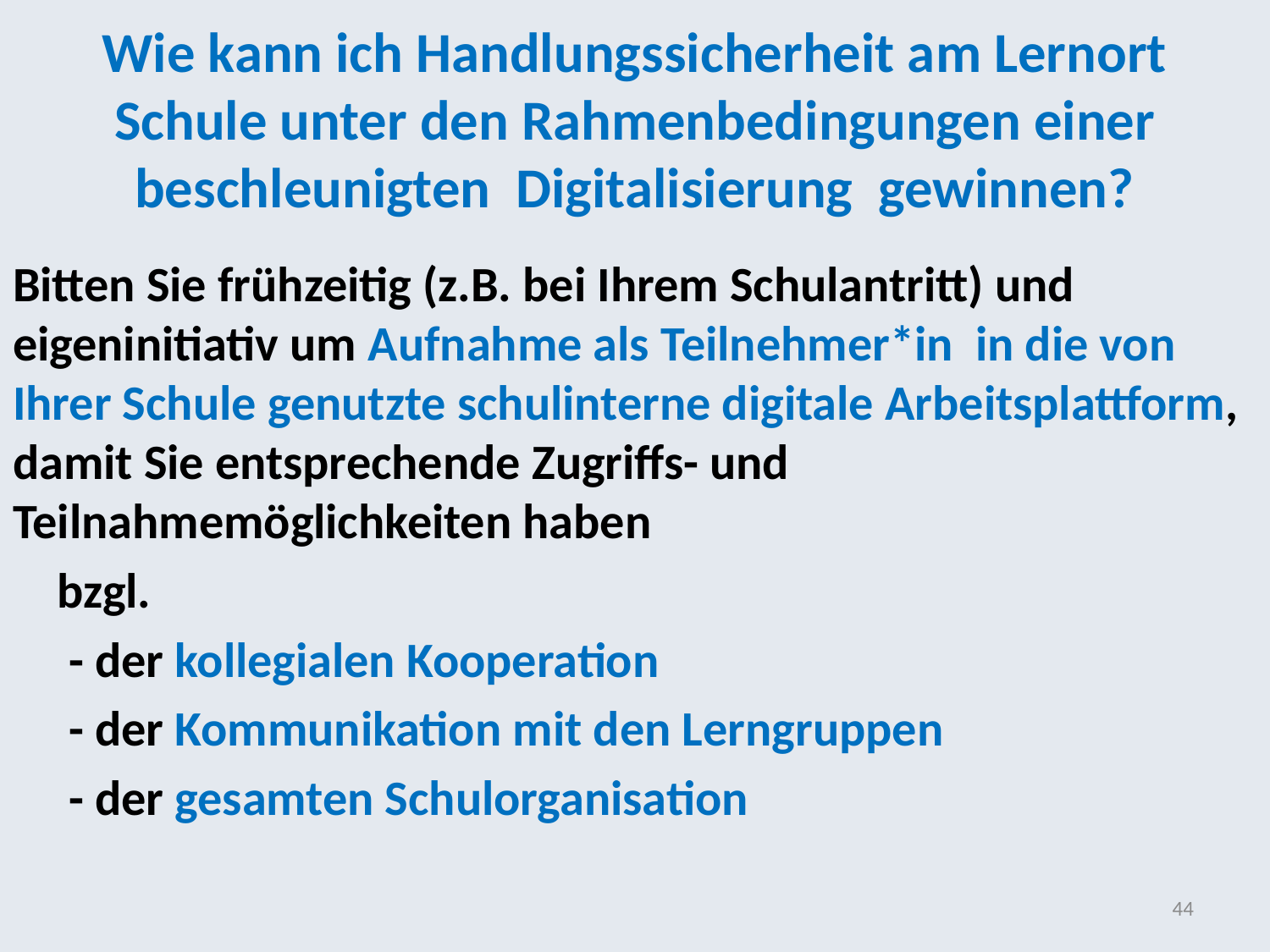

# Wie kann ich Handlungssicherheit am Lernort Schule unter den Rahmenbedingungen einer beschleunigten  Digitalisierung  gewinnen?
Bitten Sie frühzeitig (z.B. bei Ihrem Schulantritt) und eigeninitiativ um Aufnahme als Teilnehmer*in  in die von Ihrer Schule genutzte schulinterne digitale Arbeitsplattform,  damit Sie entsprechende Zugriffs- und Teilnahmemöglichkeiten haben
    bzgl.
     - der kollegialen Kooperation
     - der Kommunikation mit den Lerngruppen
     - der gesamten Schulorganisation

44